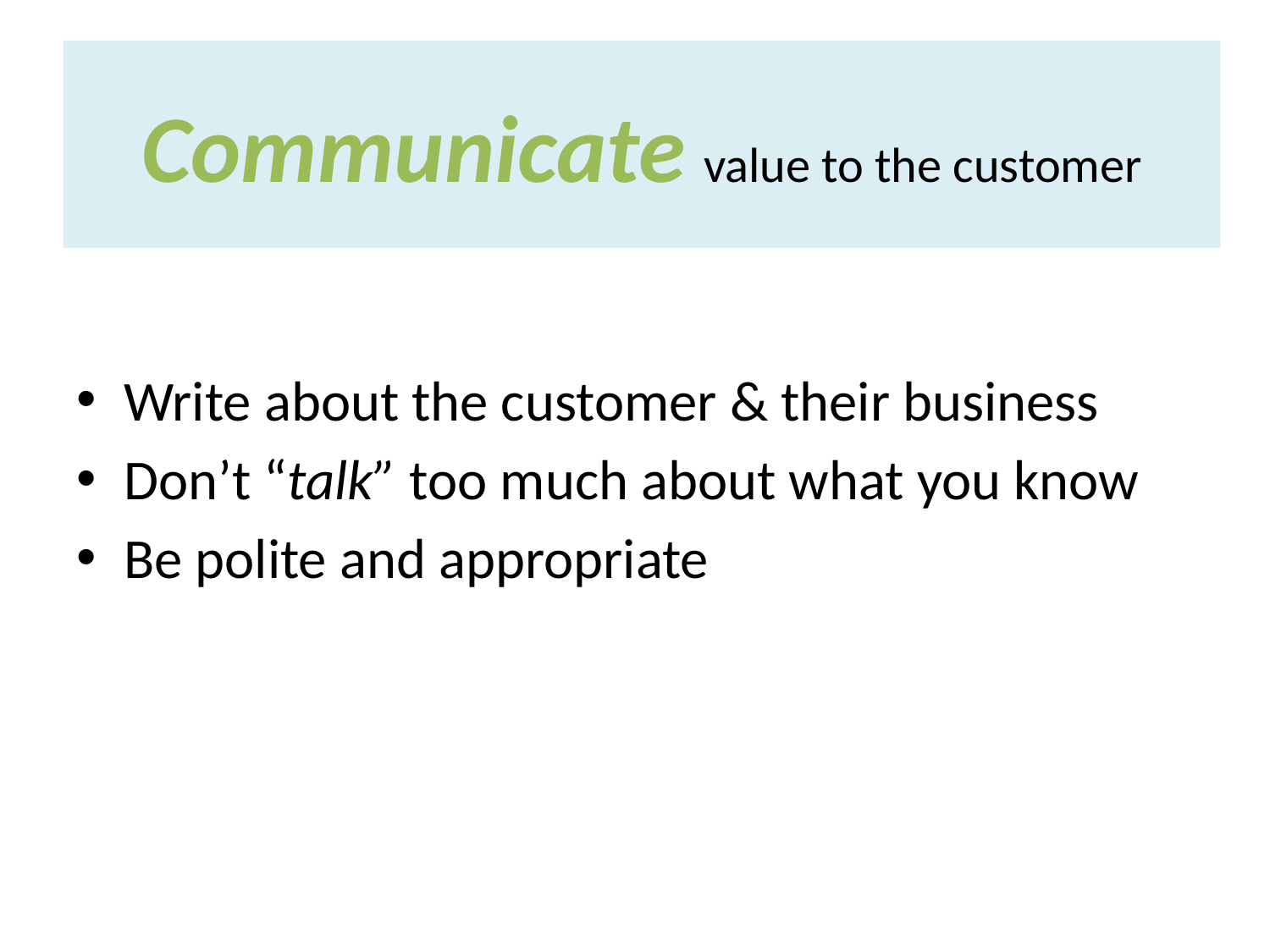

#
Communicate value to the customer

Write about the customer & their business
Don’t “talk” too much about what you know
Be polite and appropriate